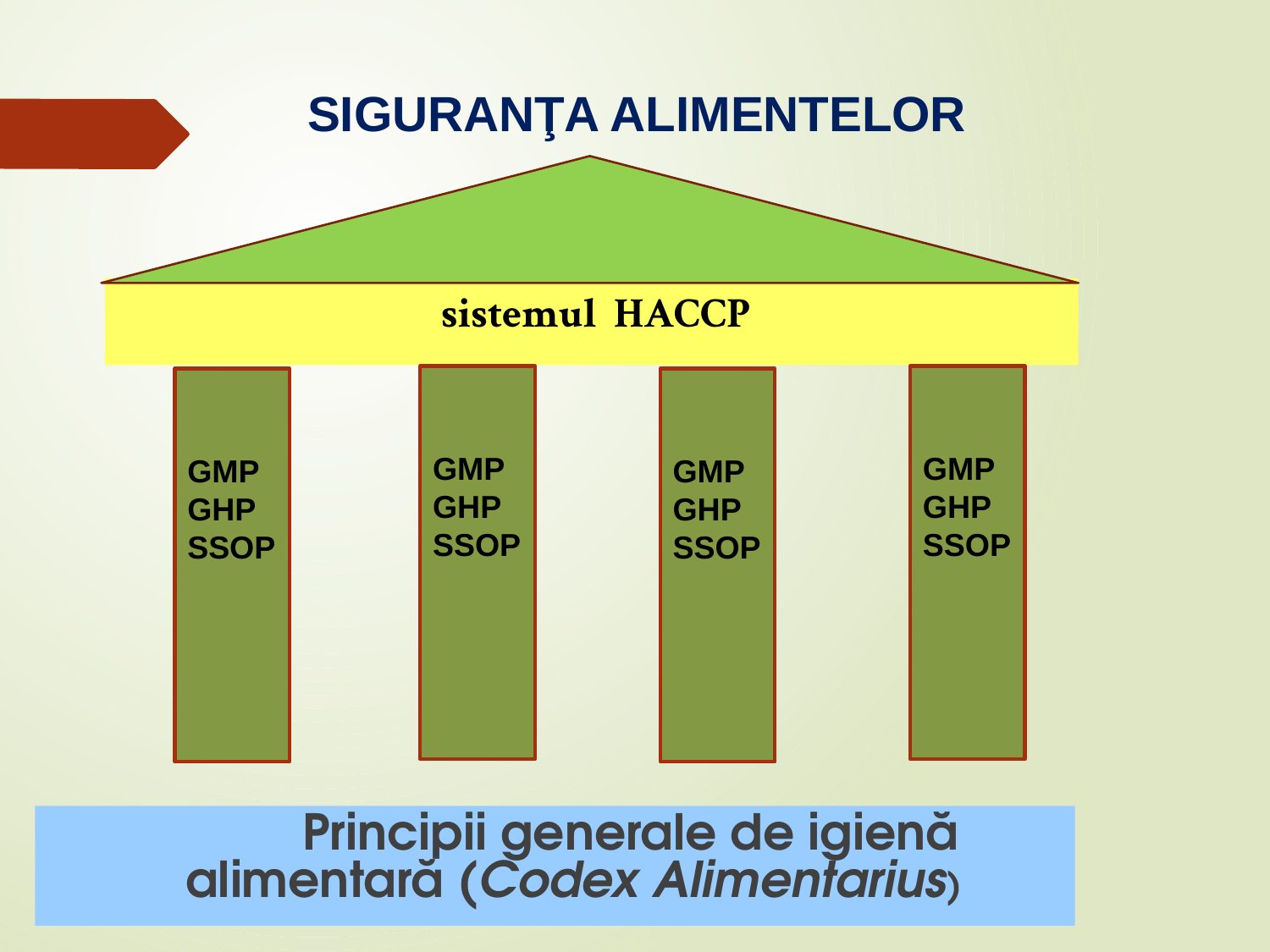

SIGURANŢA ALIMENTELOR

 sistemul  HACCP

GMP
GHP
SSOP

GMP
GHP
SSOP

GMP
GHP
SSOP

GMP
GHP
SSOP

           Principii generale de igienă alimentară (Codex Alimentarius)